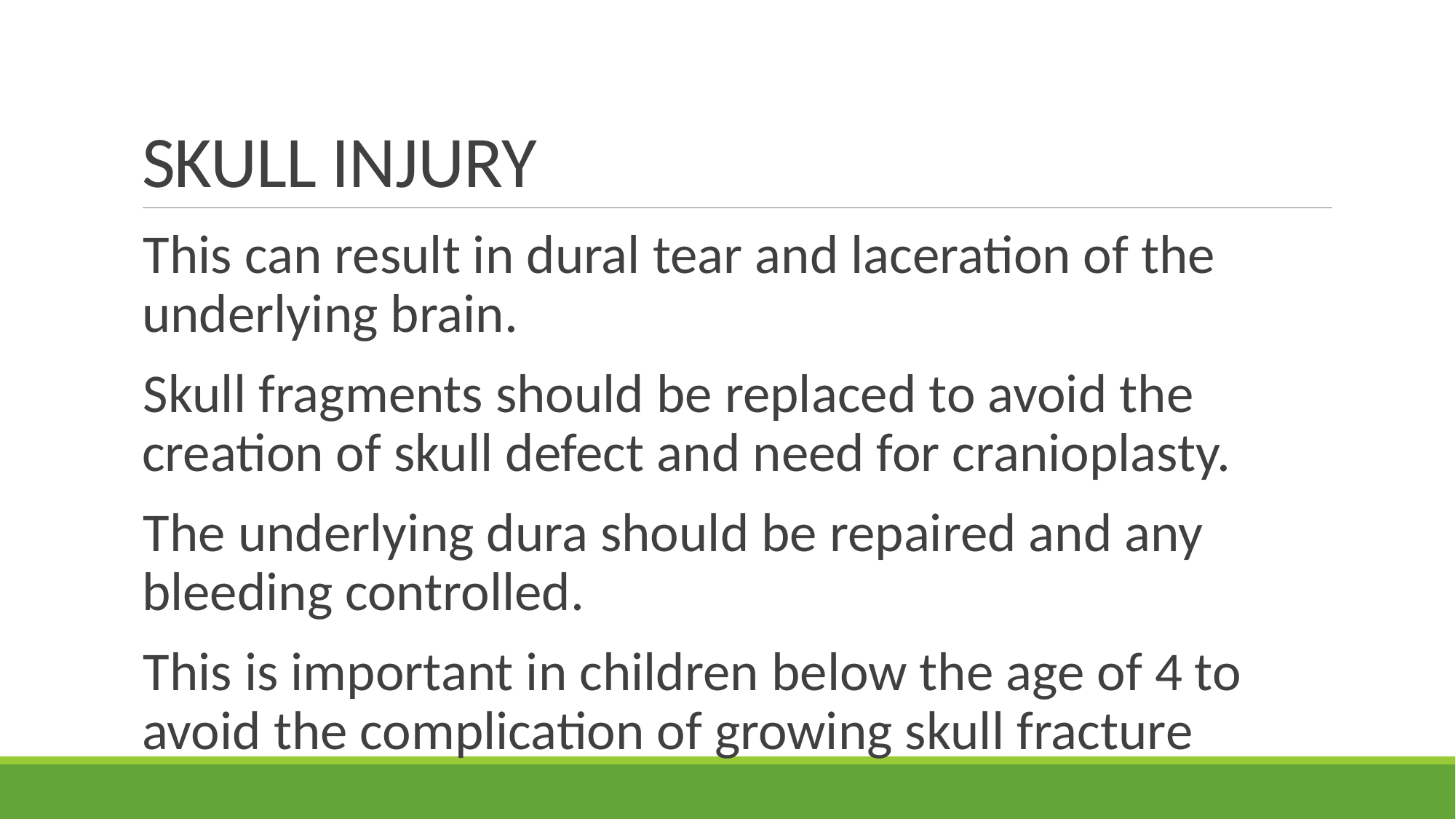

# SKULL INJURY
This can result in dural tear and laceration of the underlying brain.
Skull fragments should be replaced to avoid the creation of skull defect and need for cranioplasty.
The underlying dura should be repaired and any bleeding controlled.
This is important in children below the age of 4 to avoid the complication of growing skull fracture